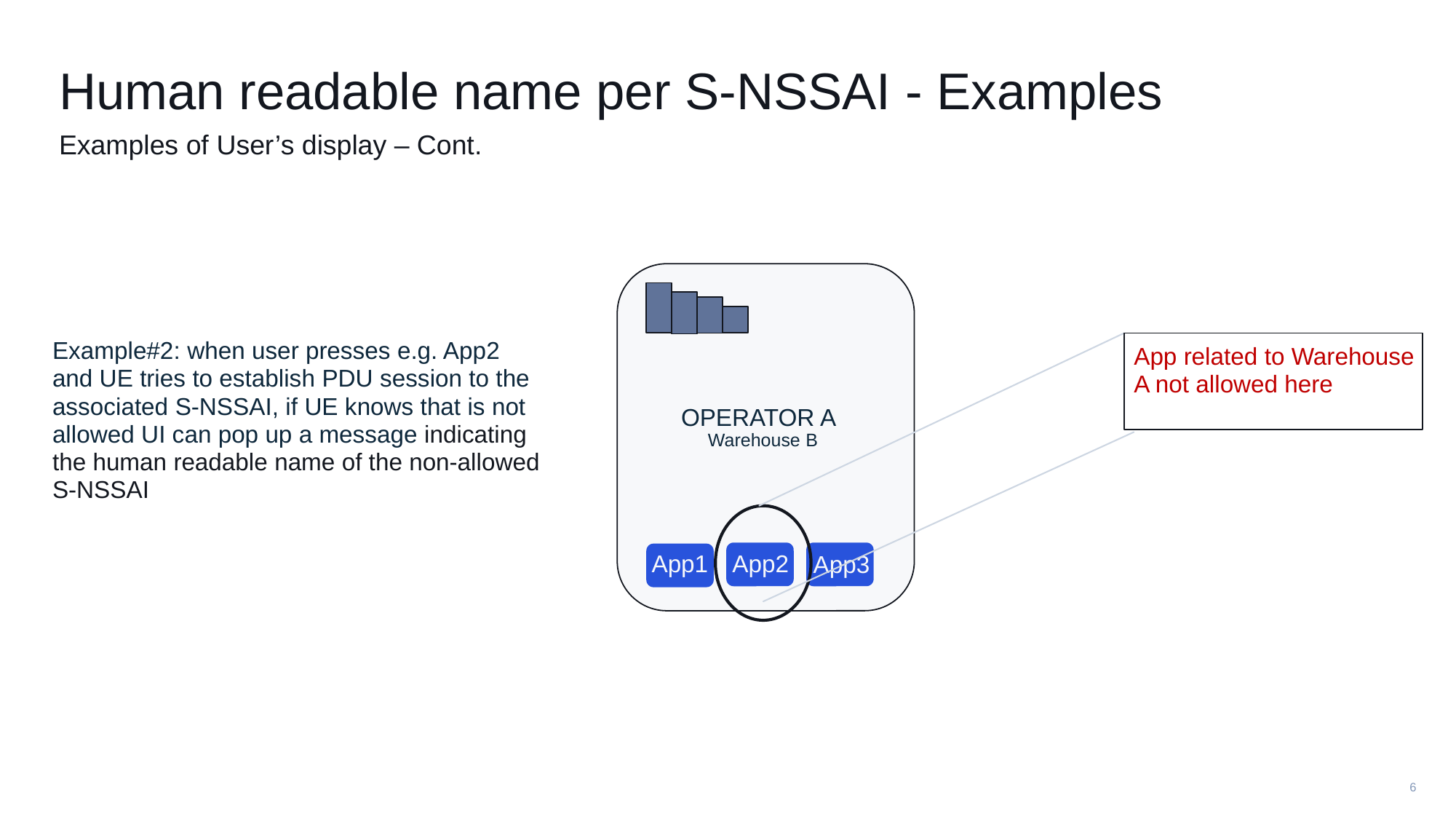

# Human readable name per S-NSSAI - Examples
Examples of User’s display – Cont.

Example#2: when user presses e.g. App2 and UE tries to establish PDU session to the associated S-NSSAI, if UE knows that is not allowed UI can pop up a message indicating the human readable name of the non-allowed S-NSSAI
App related to Warehouse A not allowed here
OPERATOR A
Warehouse B

App1
App2
App3